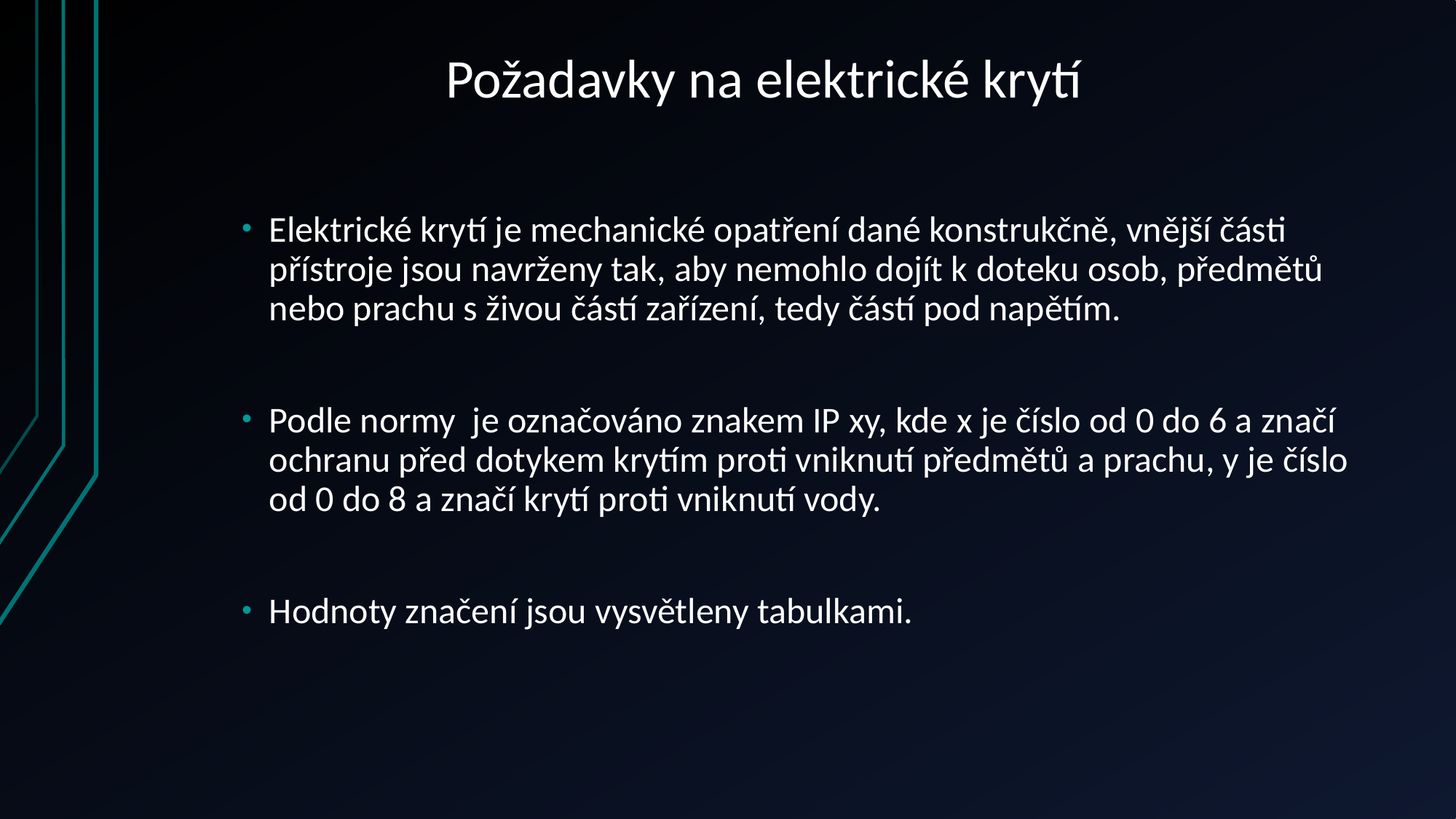

# Požadavky na elektrické krytí
Elektrické krytí je mechanické opatření dané konstrukčně, vnější části přístroje jsou navrženy tak, aby nemohlo dojít k doteku osob, předmětů nebo prachu s živou částí zařízení, tedy částí pod napětím.

Podle normy  je označováno znakem IP xy, kde x je číslo od 0 do 6 a značí ochranu před dotykem krytím proti vniknutí předmětů a prachu, y je číslo od 0 do 8 a značí krytí proti vniknutí vody.

Hodnoty značení jsou vysvětleny tabulkami.